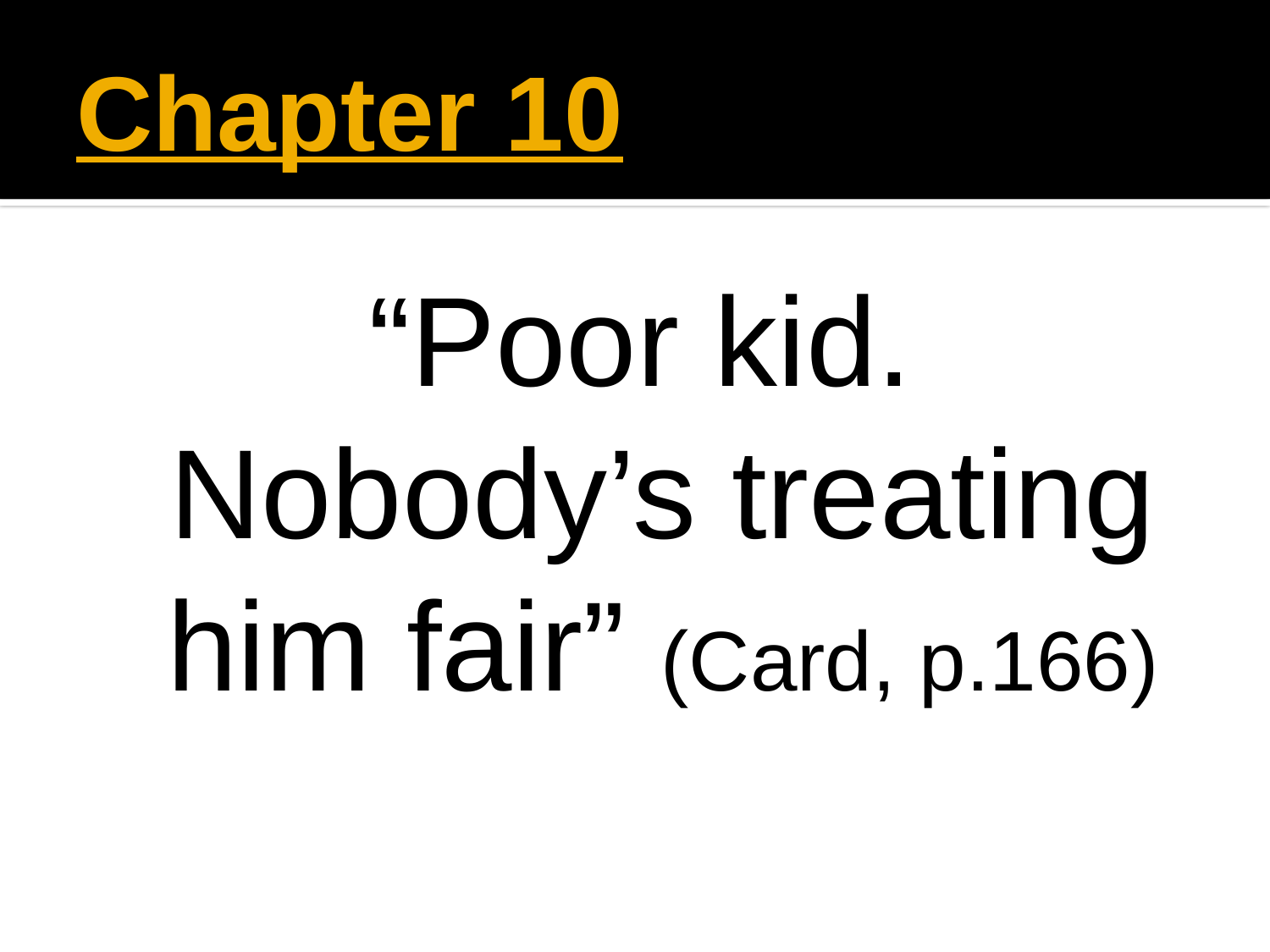

# Chapter 10
“Poor kid. Nobody’s treating him fair” (Card, p.166)